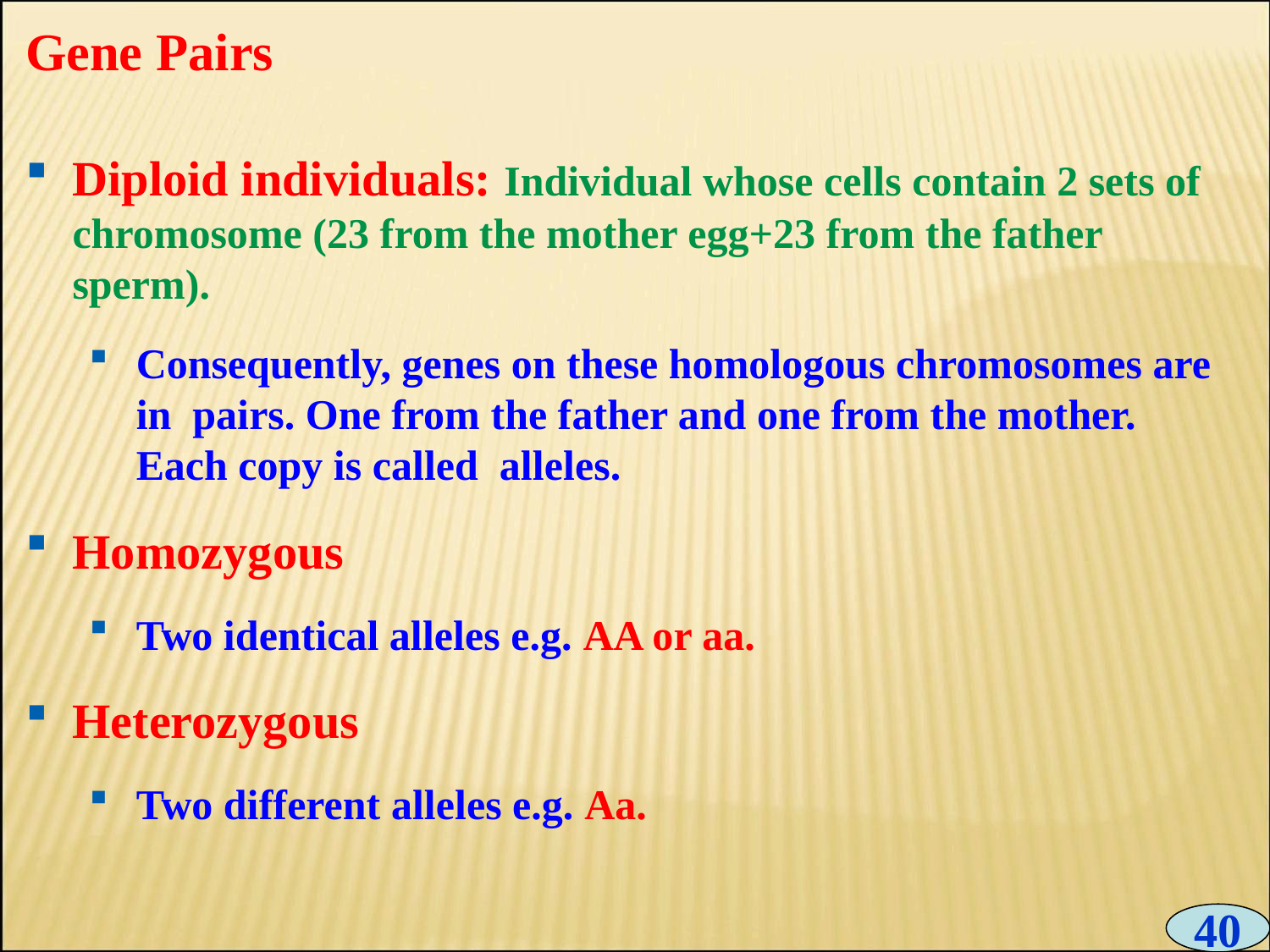

# Gene Pairs
Diploid individuals: Individual whose cells contain 2 sets of chromosome (23 from the mother egg+23 from the father sperm).
Consequently, genes on these homologous chromosomes are in  pairs. One from the father and one from the mother. Each copy is called  alleles.
Homozygous
Two identical alleles e.g. AA or aa.
Heterozygous
Two different alleles e.g. Aa.
40